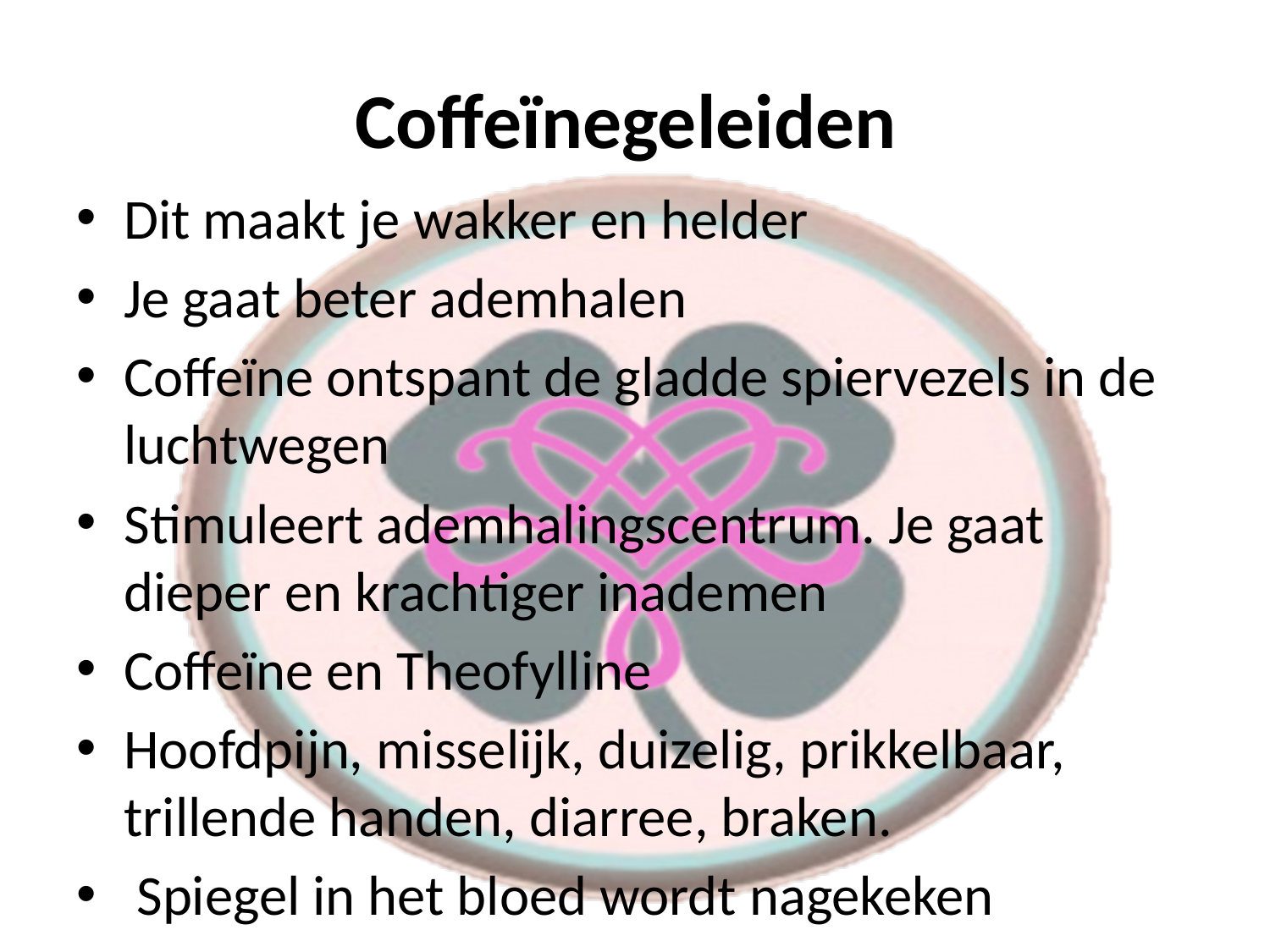

# Coffeïnegeleiden
Dit maakt je wakker en helder
Je gaat beter ademhalen
Coffeïne ontspant de gladde spiervezels in de luchtwegen
Stimuleert ademhalingscentrum. Je gaat dieper en krachtiger inademen
Coffeïne en Theofylline
Hoofdpijn, misselijk, duizelig, prikkelbaar, trillende handen, diarree, braken.
 Spiegel in het bloed wordt nagekeken